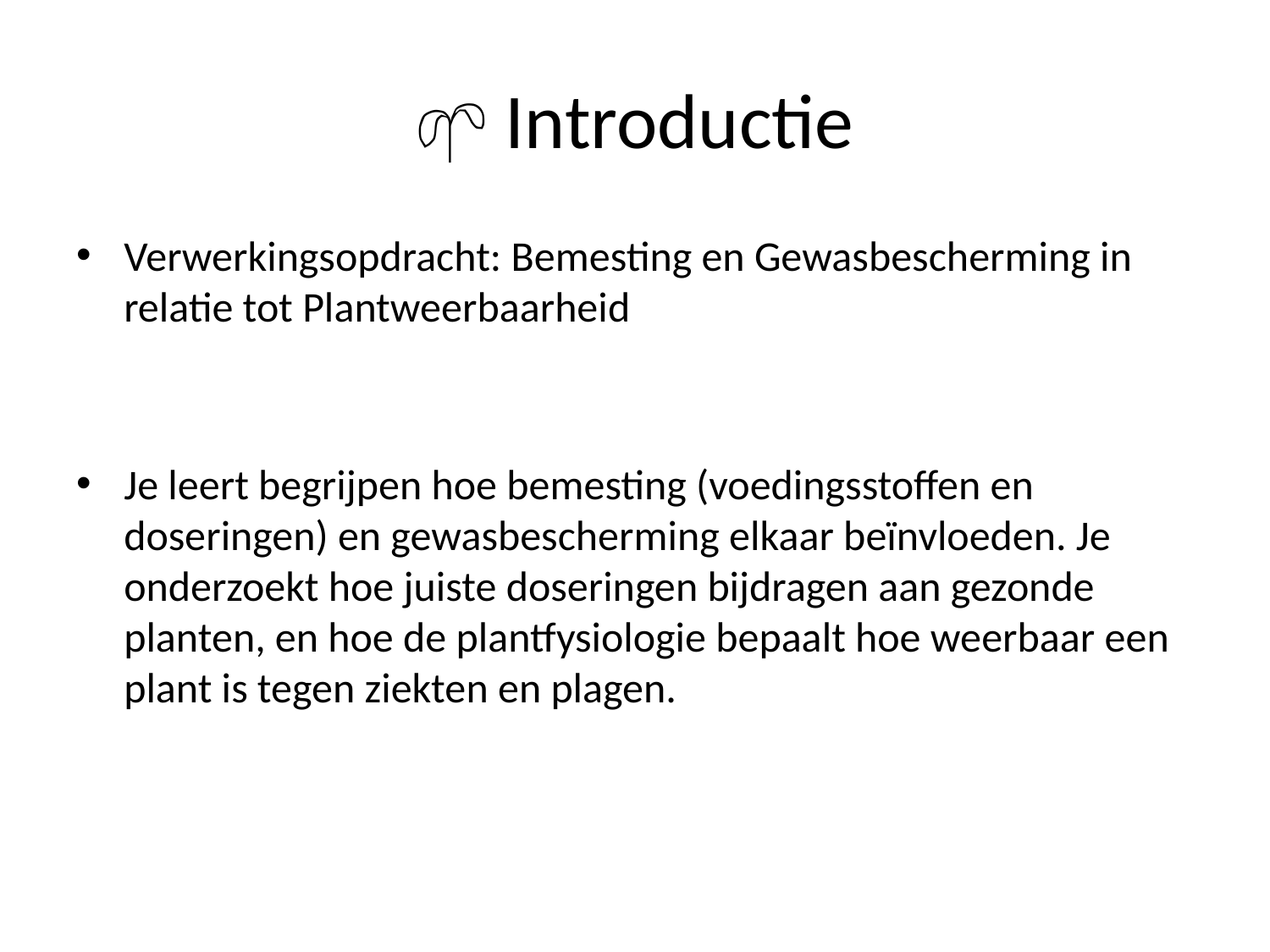

# 🌱 Introductie
Verwerkingsopdracht: Bemesting en Gewasbescherming in relatie tot Plantweerbaarheid

Je leert begrijpen hoe bemesting (voedingsstoffen en doseringen) en gewasbescherming elkaar beïnvloeden. Je onderzoekt hoe juiste doseringen bijdragen aan gezonde planten, en hoe de plantfysiologie bepaalt hoe weerbaar een plant is tegen ziekten en plagen.